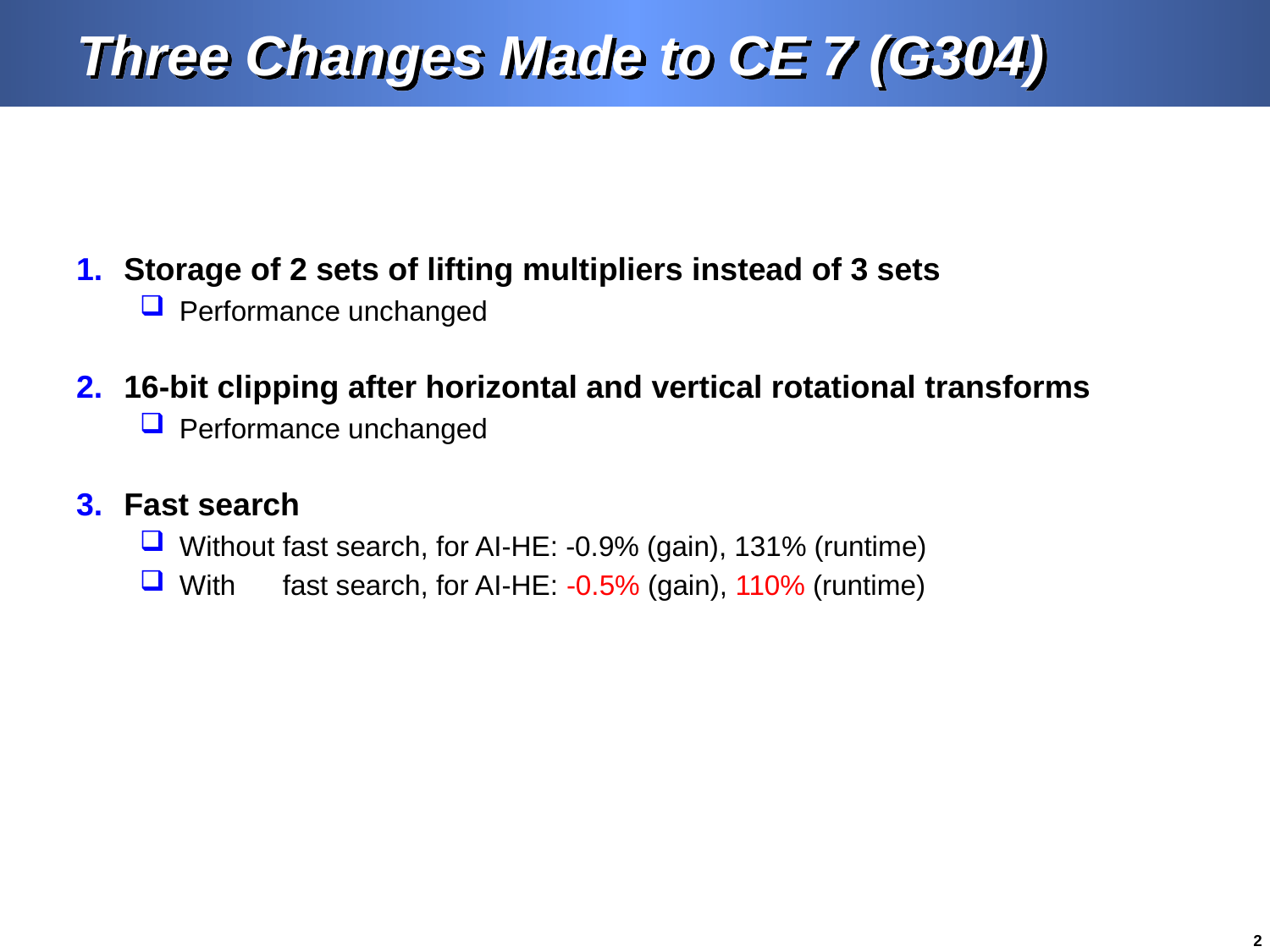

# Three Changes Made to CE 7 (G304)
Storage of 2 sets of lifting multipliers instead of 3 sets
Performance unchanged
16-bit clipping after horizontal and vertical rotational transforms
Performance unchanged
Fast search
Without fast search, for AI-HE: -0.9% (gain), 131% (runtime)
With      fast search, for AI-HE: -0.5% (gain), 110% (runtime)

2